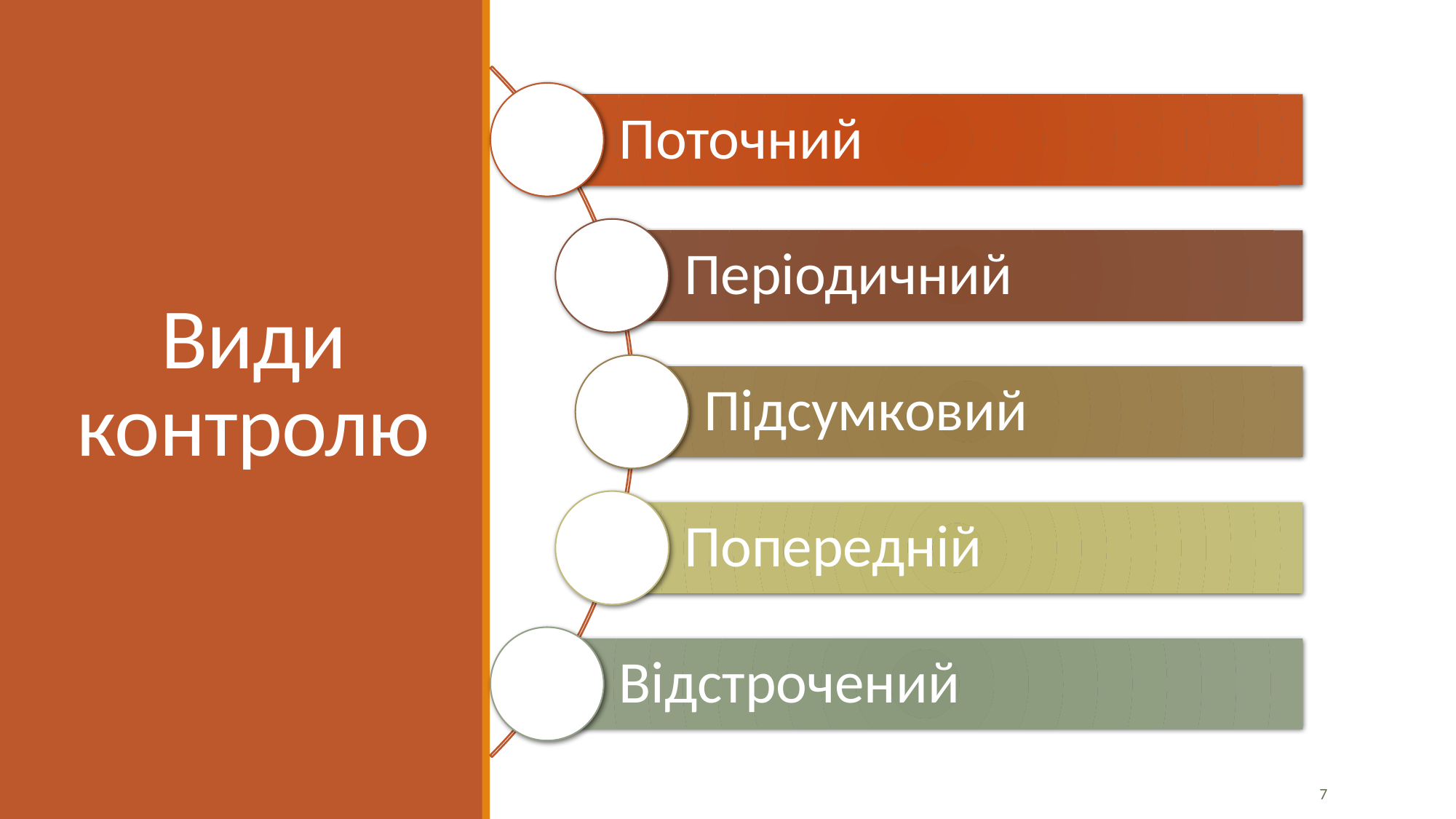

Поточний
Періодичний
Підсумковий
Попередній
Відстрочений
# Види контролю
7